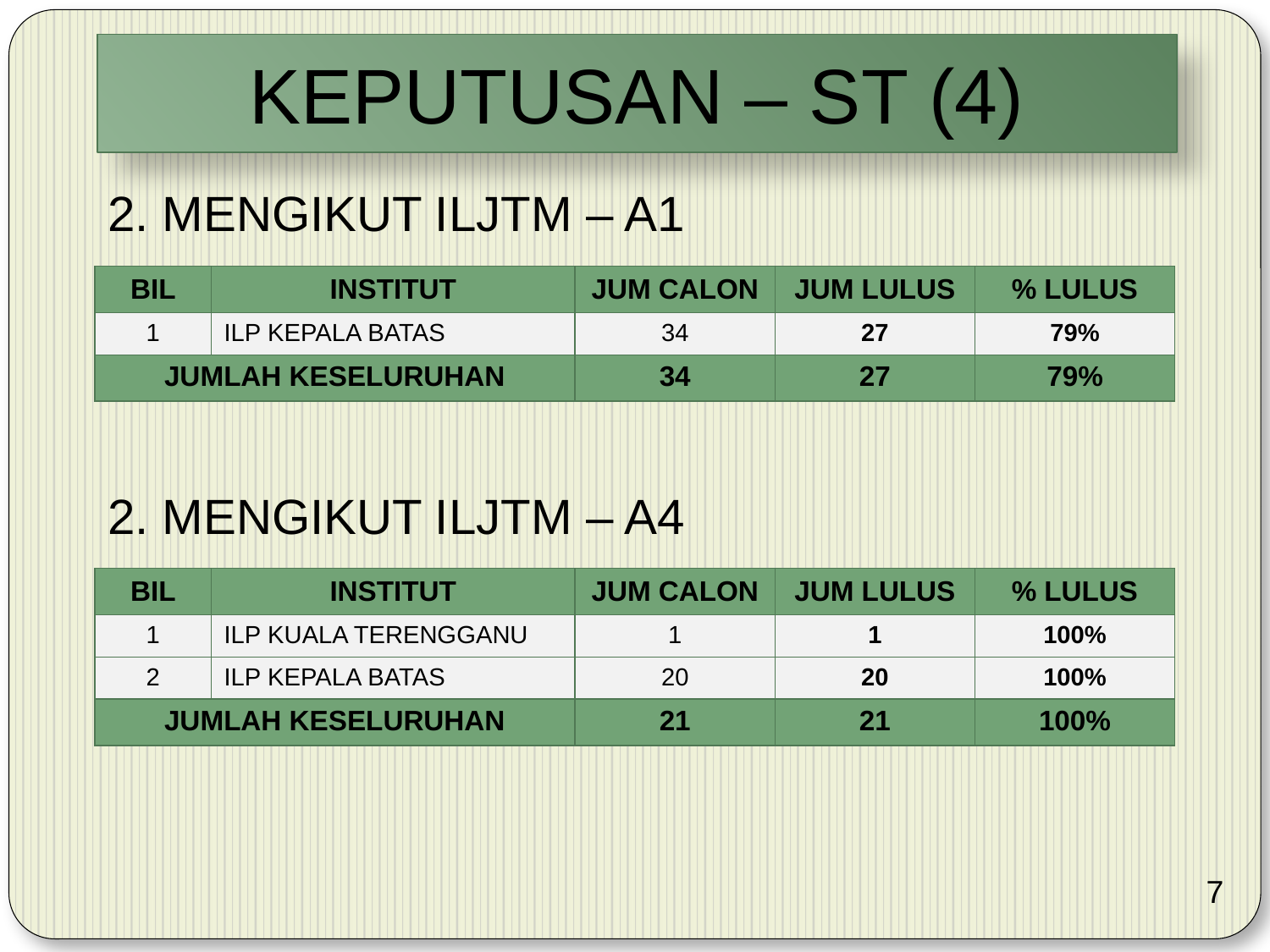

# KEPUTUSAN – ST (4)
2. MENGIKUT ILJTM – A1
| BIL | INSTITUT | JUM CALON | JUM LULUS | % LULUS |
| --- | --- | --- | --- | --- |
| 1 | ILP KEPALA BATAS | 34 | 27 | 79% |
| JUMLAH KESELURUHAN |  | 34 | 27 | 79% |
2. MENGIKUT ILJTM – A4
| BIL | INSTITUT | JUM CALON | JUM LULUS | % LULUS |
| --- | --- | --- | --- | --- |
| 1 | ILP KUALA TERENGGANU | 1 | 1 | 100% |
| 2 | ILP KEPALA BATAS | 20 | 20 | 100% |
| JUMLAH KESELURUHAN |  | 21 | 21 | 100% |
7